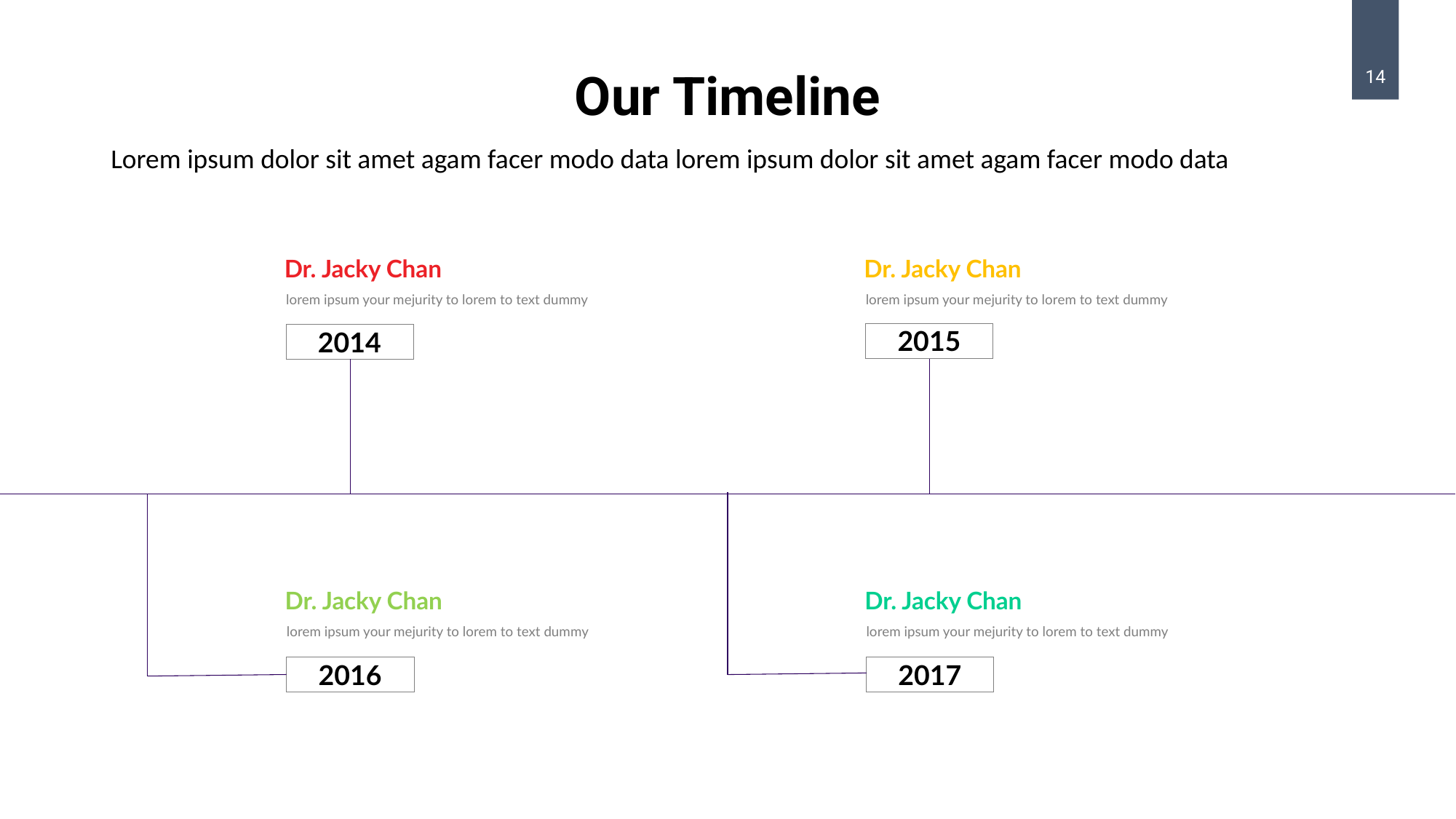

Our Timeline
14
Lorem ipsum dolor sit amet agam facer modo data lorem ipsum dolor sit amet agam facer modo data
Dr. Jacky Chan
lorem ipsum your mejurity to lorem to text dummy
2014

Dr. Jacky Chan
lorem ipsum your mejurity to lorem to text dummy
2015

Dr. Jacky Chan
Dr. Jacky Chan
lorem ipsum your mejurity to lorem to text dummy
lorem ipsum your mejurity to lorem to text dummy
2016
2017